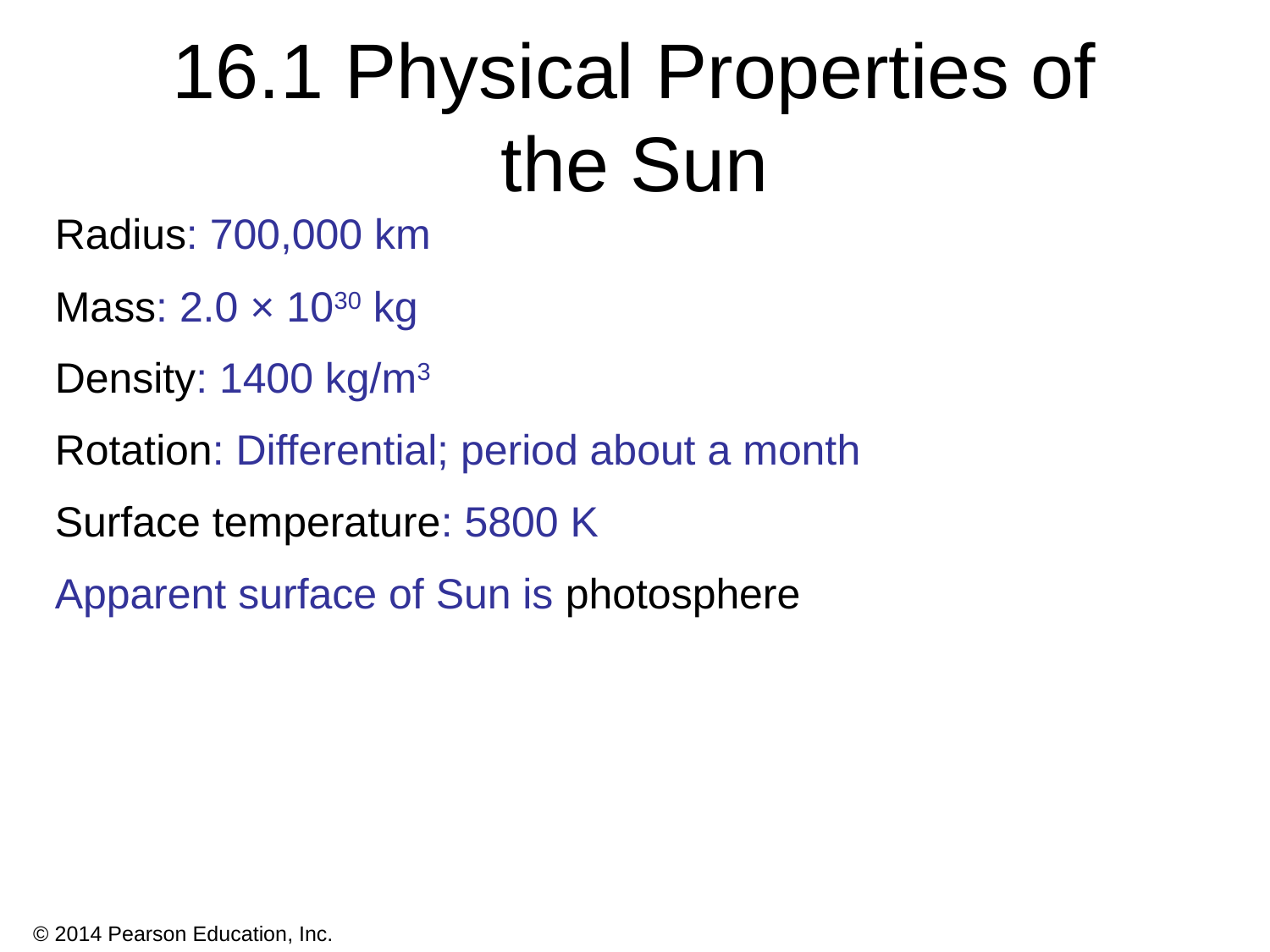

# 16.1 Physical Properties of the Sun
Radius: 700,000 km
Mass: 2.0 × 1030 kg
Density: 1400 kg/m3
Rotation: Differential; period about a month
Surface temperature: 5800 K
Apparent surface of Sun is photosphere